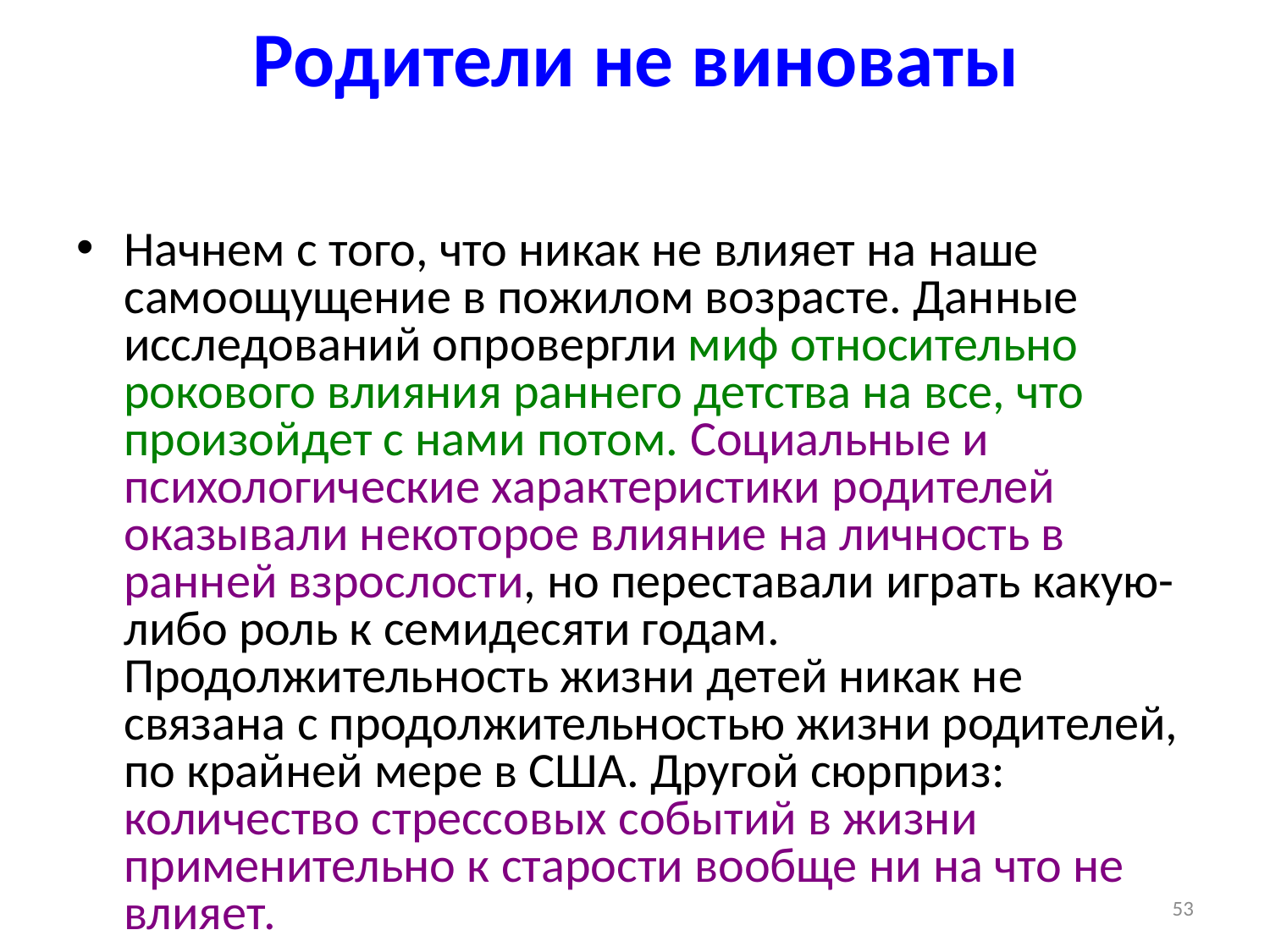

# Родители не виноваты
Начнем с того, что никак не влияет на наше самоощущение в пожилом возрасте. Данные исследований опровергли миф относительно рокового влияния раннего детства на все, что произойдет с нами потом. Социальные и психологические характеристики родителей оказывали некоторое влияние на личность в ранней взрослости, но переставали играть какую-либо роль к семидесяти годам. Продолжительность жизни детей никак не связана с продолжительностью жизни родителей, по крайней мере в США. Другой сюрприз: количество стрессовых событий в жизни применительно к старости вообще ни на что не влияет.
53